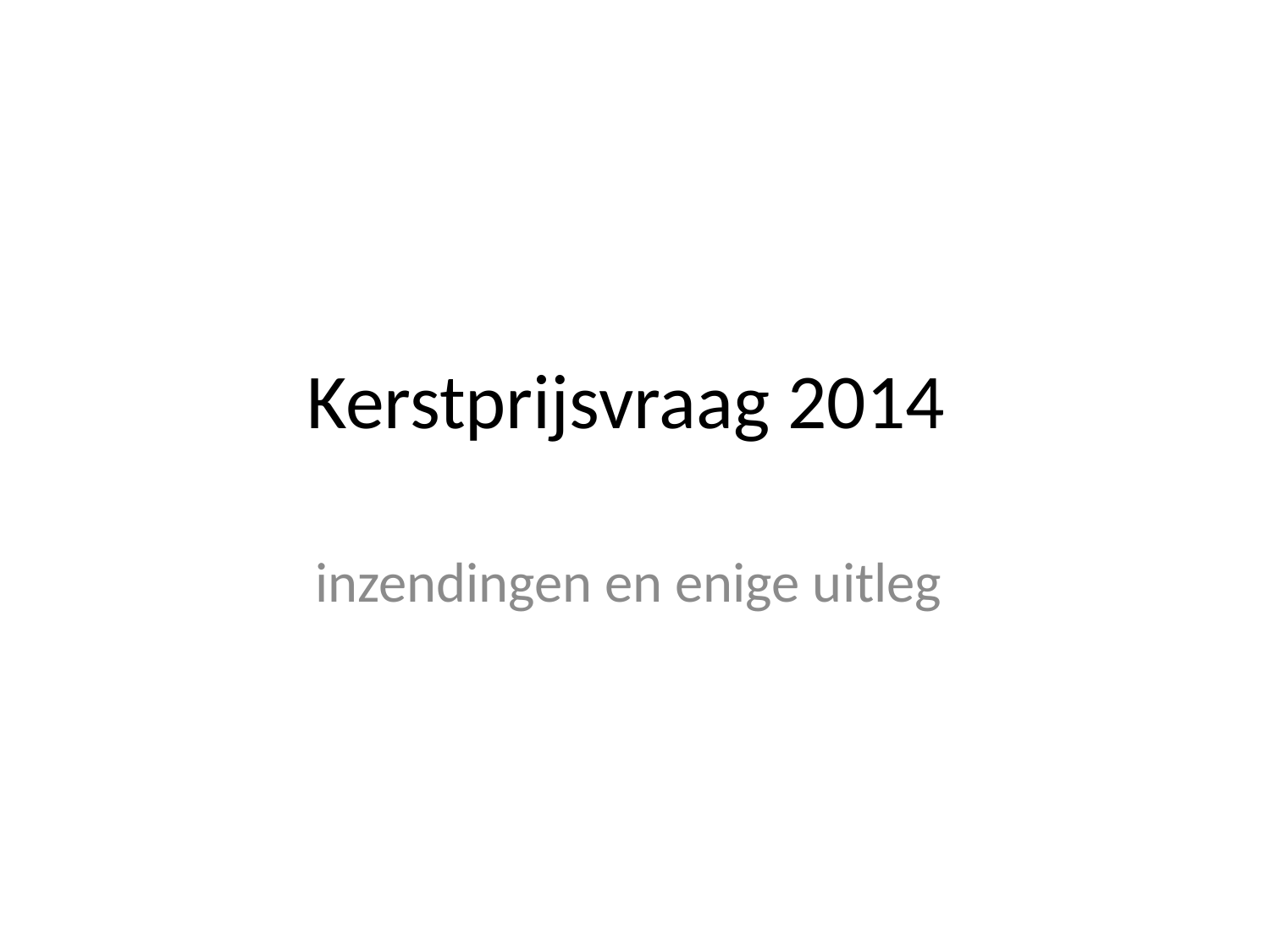

# Kerstprijsvraag 2014
inzendingen en enige uitleg